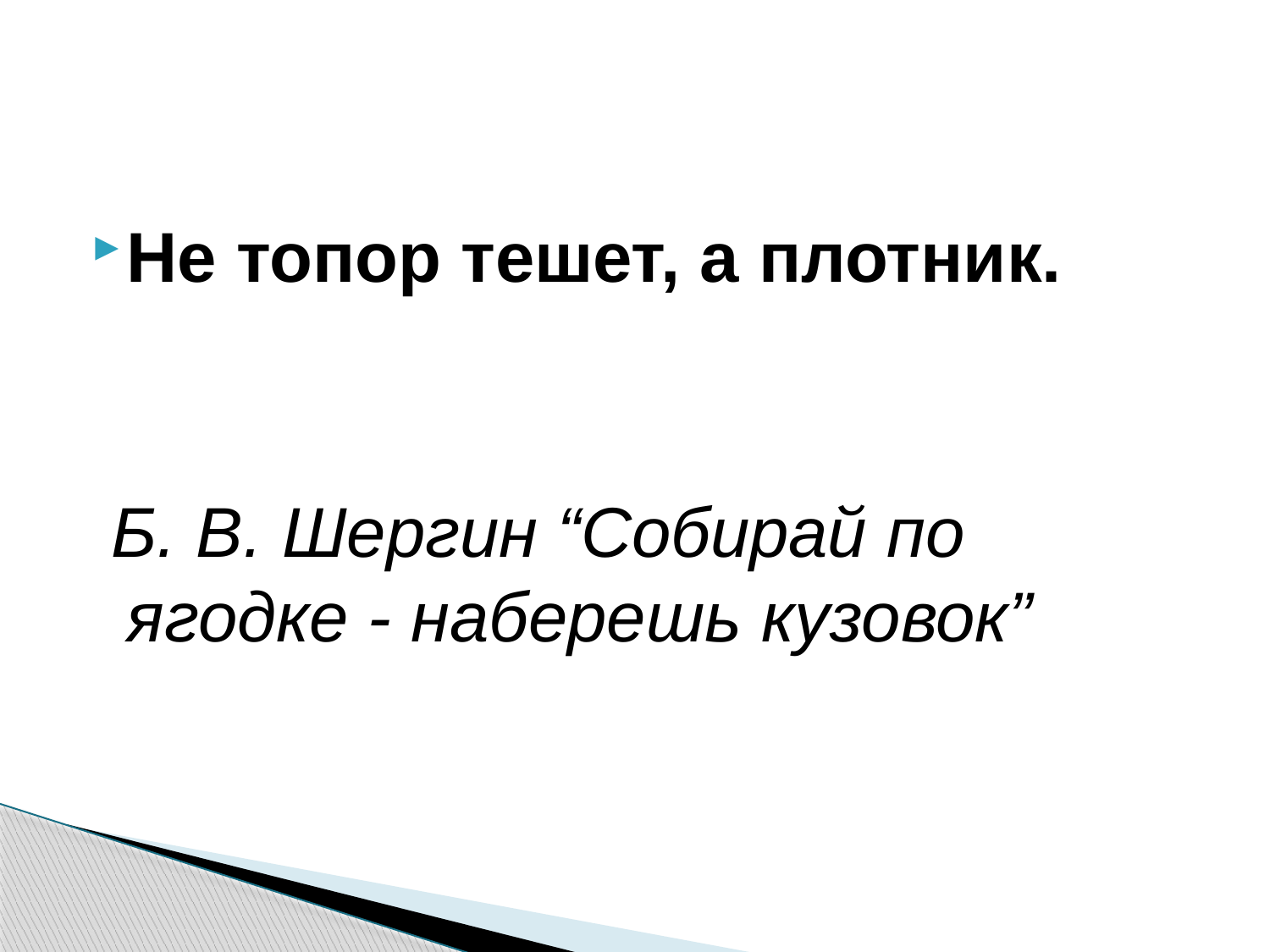

#
Не топор тешет, а плотник.

 Б. В. Шергин “Собирай по ягодке - наберешь кузовок”